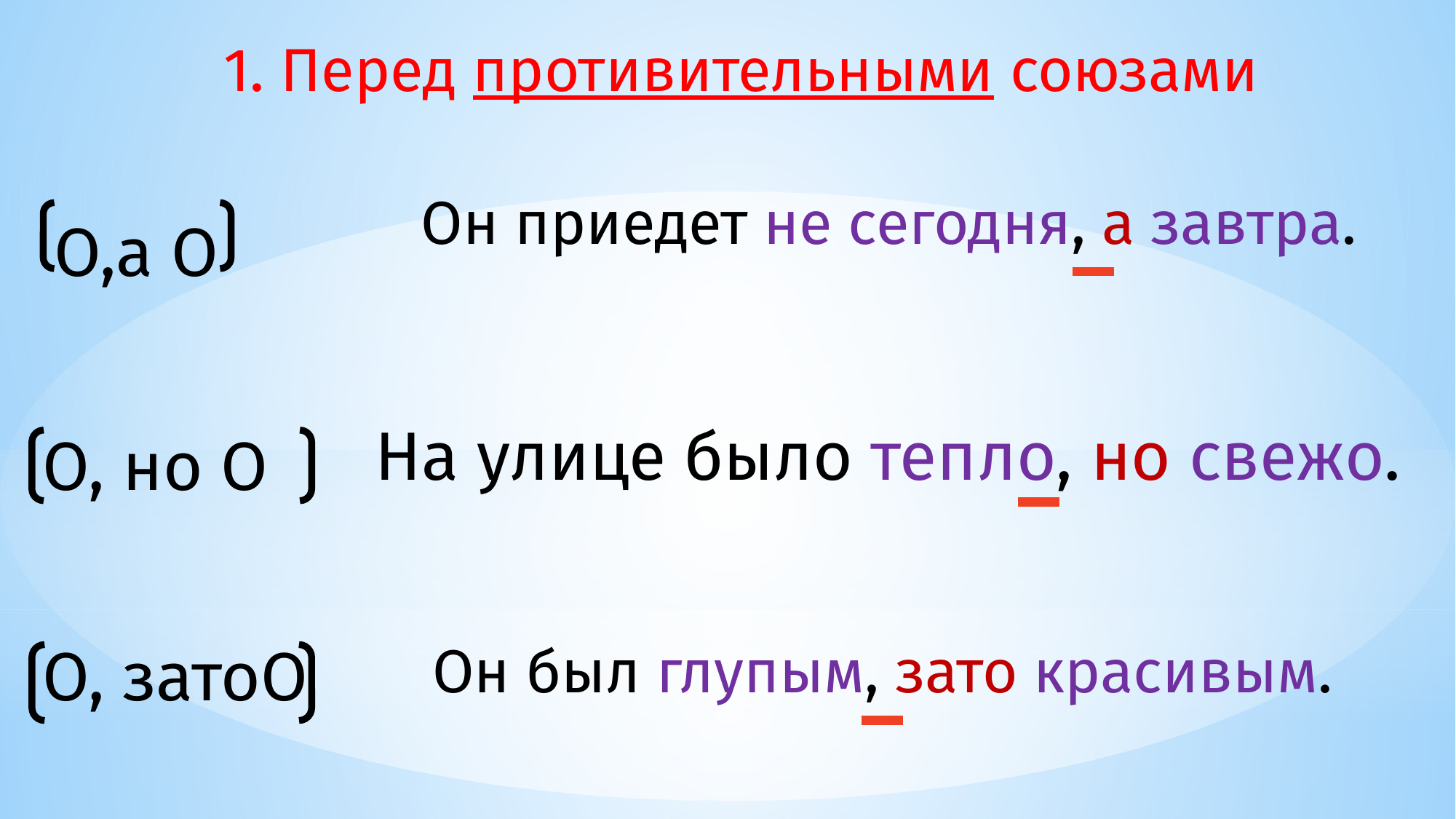

1. Перед противительными союзами
Он приедет не сегодня, а завтра.
О,а О

На улице было тепло, но свежо.
О, но О

Он был глупым, зато красивым.
О, затоО